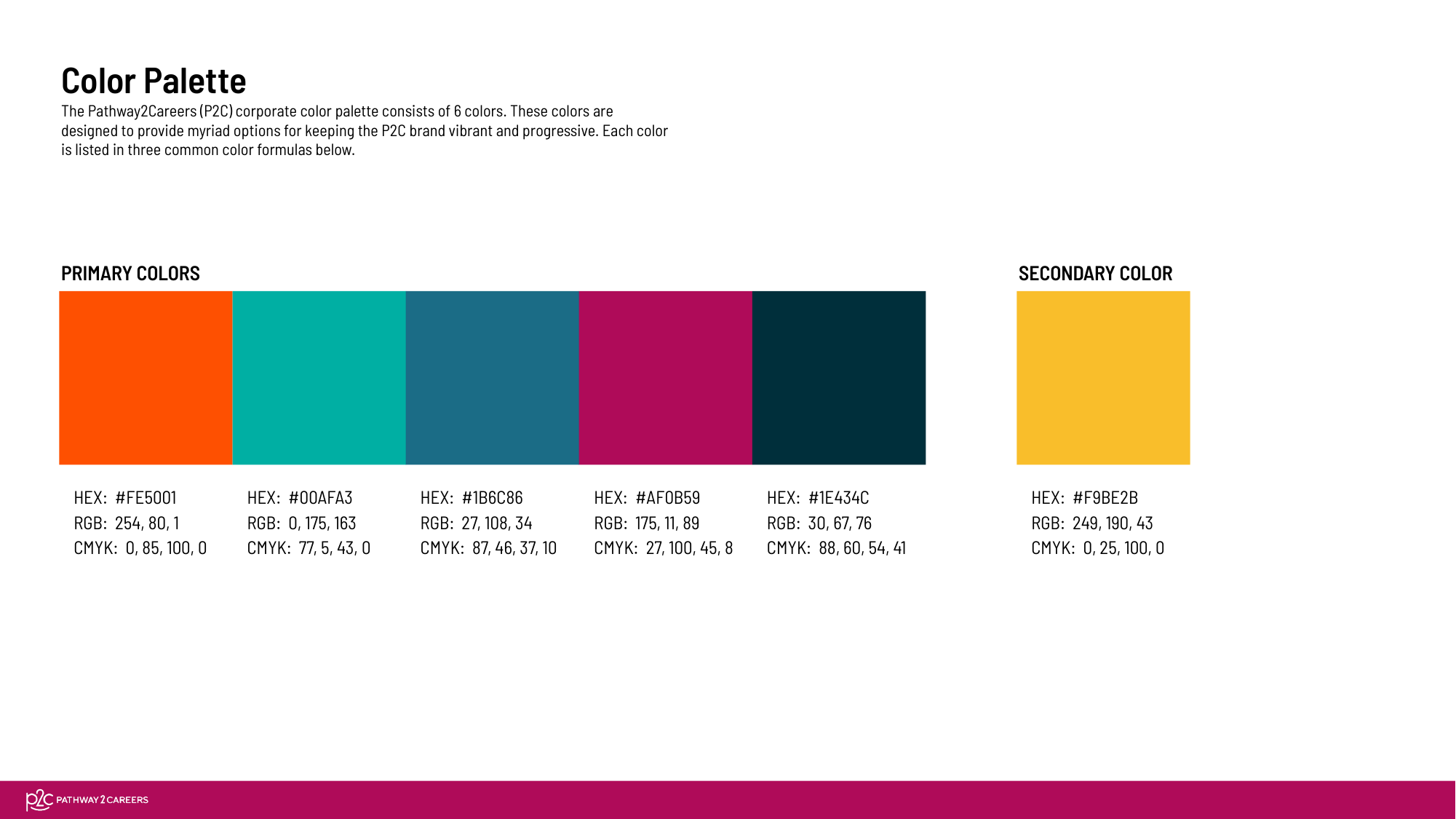

Color Palette
The Pathway2Careers (P2C) corporate color palette consists of 6 colors. These colors are designed to provide myriad options for keeping the P2C brand vibrant and progressive. Each color is listed in three common color formulas below.
PRIMARY COLORS
SECONDARY COLOR

HEX:  #FE5001
RGB:  254, 80, 1
CMYK:  0, 85, 100, 0

HEX:  #00AFA3
RGB:  0, 175, 163
CMYK:  77, 5, 43, 0

HEX:  #1B6C86
RGB:  27, 108, 34
CMYK:  87, 46, 37, 10

HEX:  #AF0B59
RGB:  175, 11, 89
CMYK:  27, 100, 45, 8

HEX:  #1E434C
RGB:  30, 67, 76
CMYK:  88, 60, 54, 41

HEX:  #F9BE2B
RGB:  249, 190, 43
CMYK:  0, 25, 100, 0